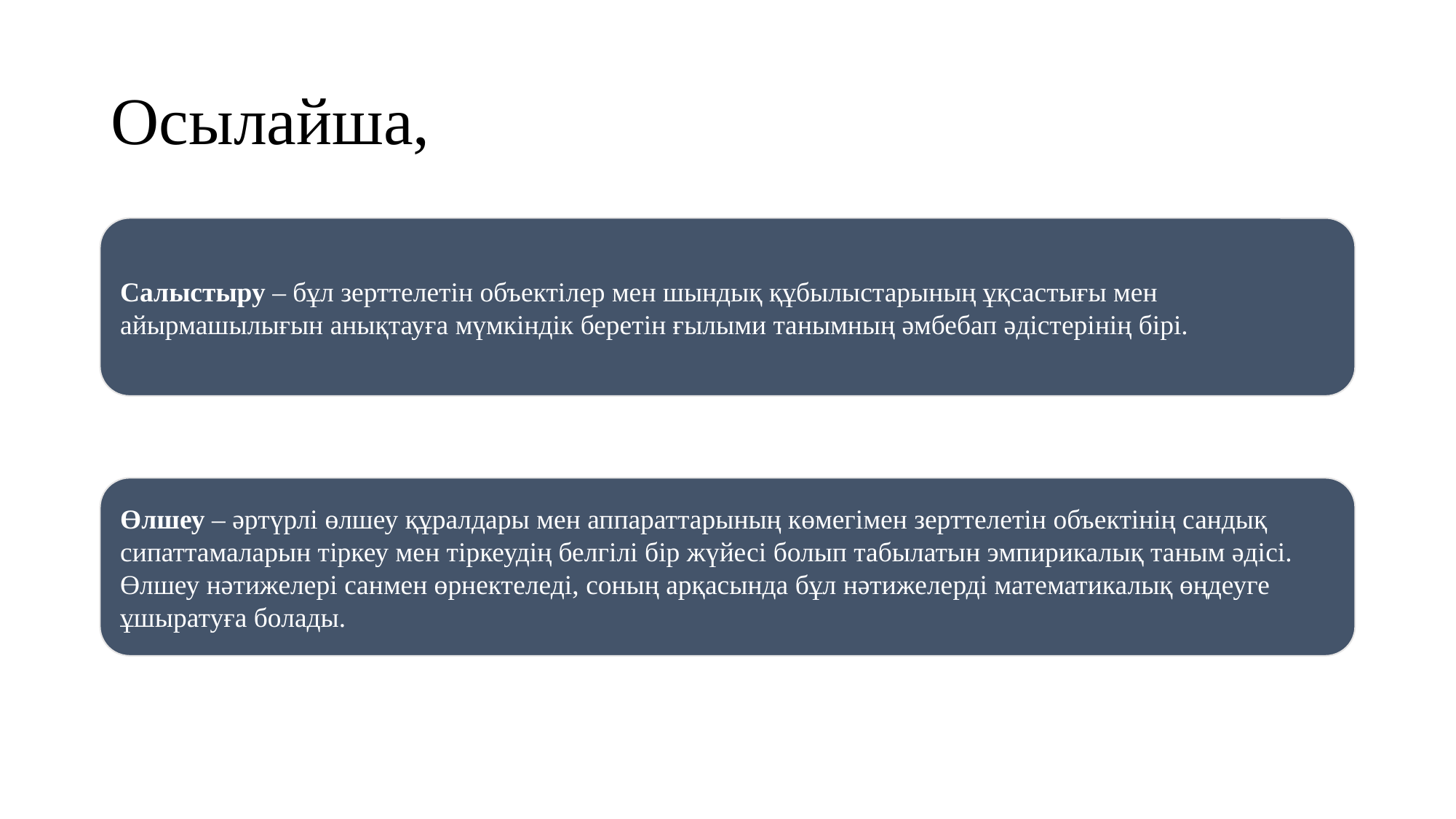

# Осылайша,
Салыстыру – бұл зерттелетін объектілер мен шындық құбылыстарының ұқсастығы мен айырмашылығын анықтауға мүмкіндік беретін ғылыми танымның әмбебап әдістерінің бірі.
Өлшеу – әртүрлі өлшеу құралдары мен аппараттарының көмегімен зерттелетін объектінің сандық сипаттамаларын тіркеу мен тіркеудің белгілі бір жүйесі болып табылатын эмпирикалық таным әдісі. Өлшеу нәтижелері санмен өрнектеледі, соның арқасында бұл нәтижелерді математикалық өңдеуге ұшыратуға болады.